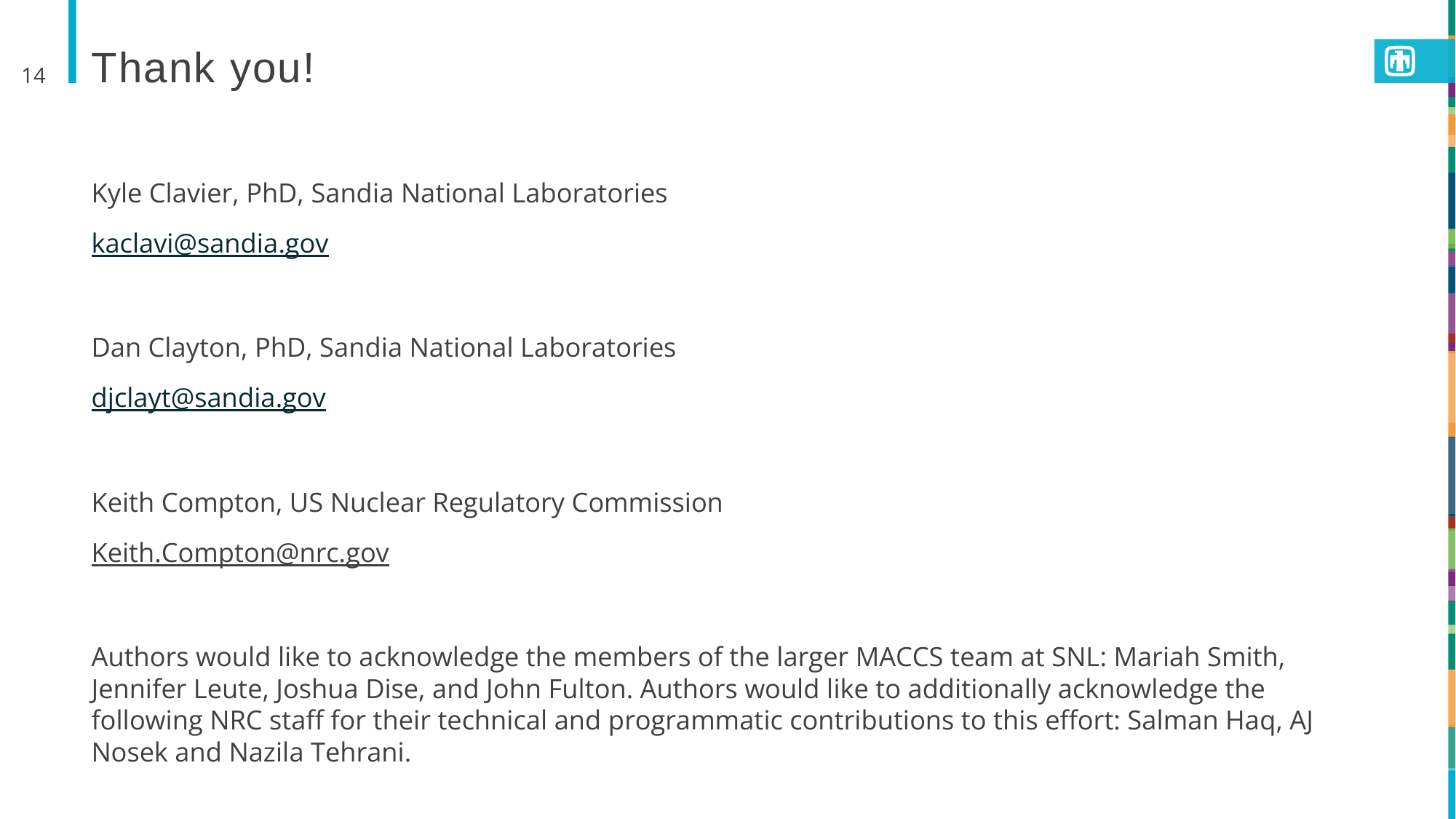

14
# Thank you!
Kyle Clavier, PhD, Sandia National Laboratories
kaclavi@sandia.gov

Dan Clayton, PhD, Sandia National Laboratories
djclayt@sandia.gov

Keith Compton, US Nuclear Regulatory Commission
Keith.Compton@nrc.gov

Authors would like to acknowledge the members of the larger MACCS team at SNL: Mariah Smith, Jennifer Leute, Joshua Dise, and John Fulton. Authors would like to additionally acknowledge the following NRC staff for their technical and programmatic contributions to this effort: Salman Haq, AJ Nosek and Nazila Tehrani.